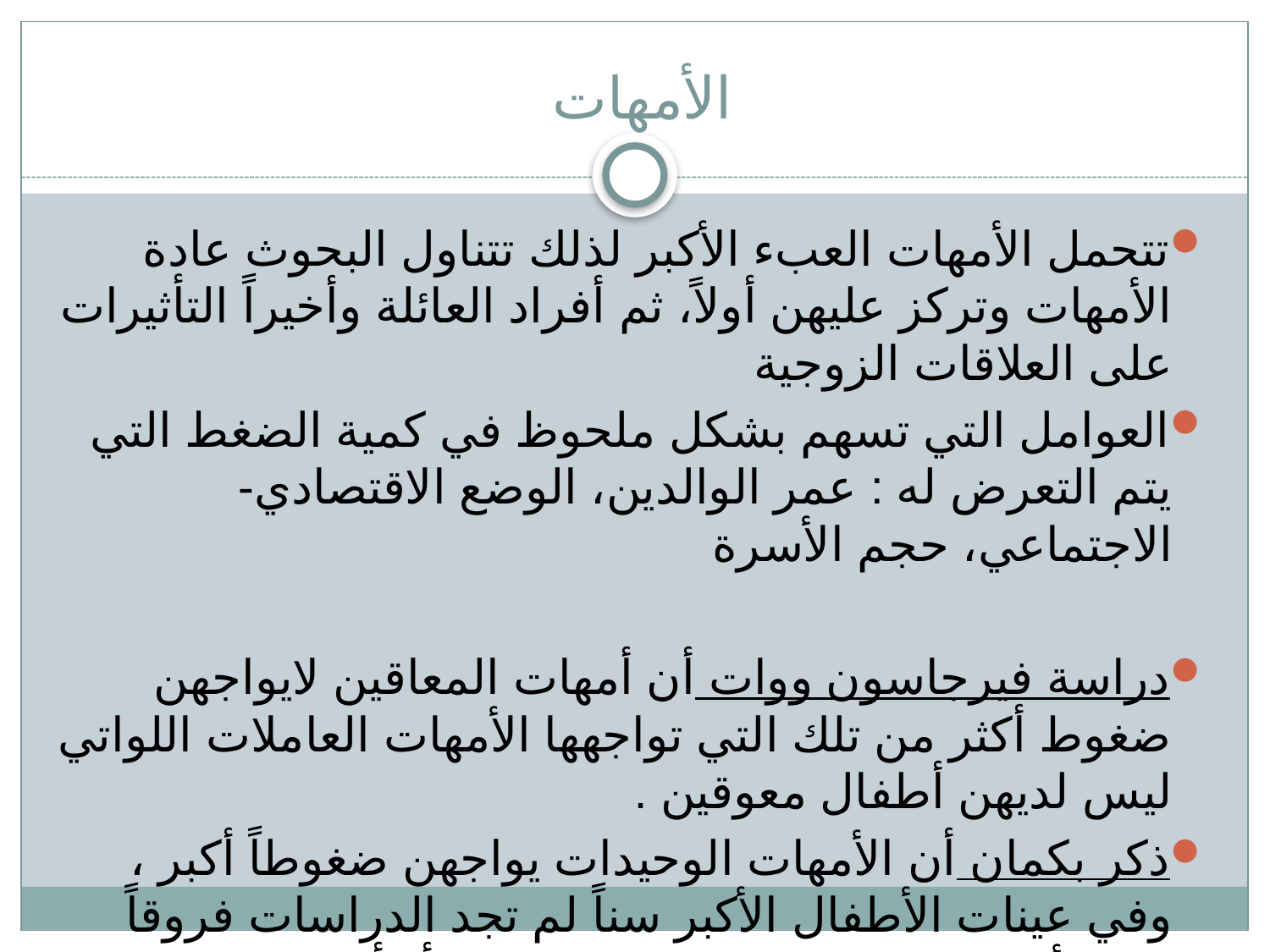

# الأمهات
تتحمل الأمهات العبء الأكبر لذلك تتناول البحوث عادة الأمهات وتركز عليهن أولاً، ثم أفراد العائلة وأخيراً التأثيرات على العلاقات الزوجية
العوامل التي تسهم بشكل ملحوظ في كمية الضغط التي يتم التعرض له : عمر الوالدين، الوضع الاقتصادي- الاجتماعي، حجم الأسرة

دراسة فيرجاسون ووات أن أمهات المعاقين لايواجهن ضغوط أكثر من تلك التي تواجهها الأمهات العاملات اللواتي ليس لديهن أطفال معوقين .
ذكر بكمان أن الأمهات الوحيدات يواجهن ضغوطاً أكبر ، وفي عينات الأطفال الأكبر سناً لم تجد الدراسات فروقاً بين الأسر التي يعيش فيها كلا الوالدين أو أحدهما فقط